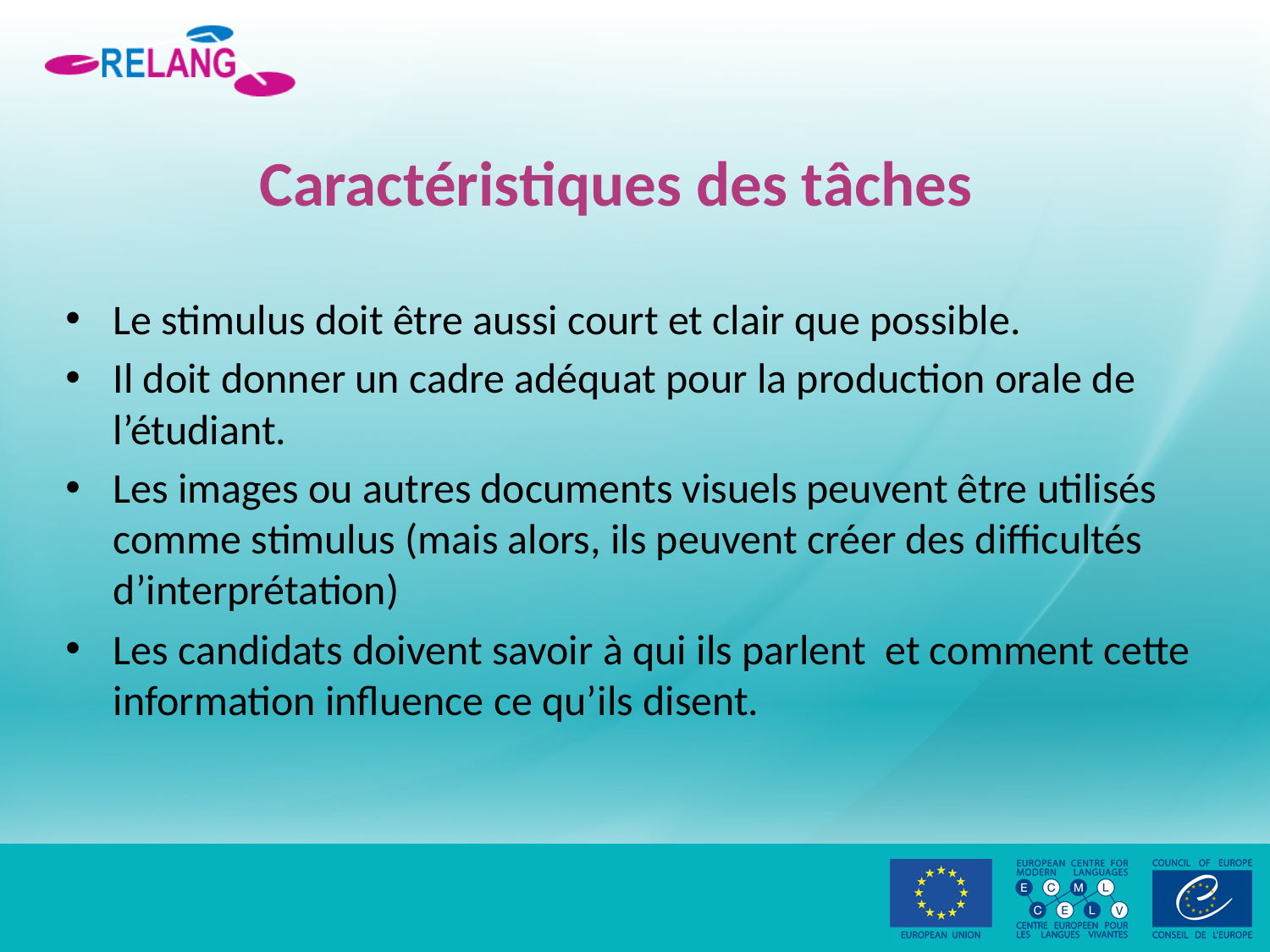

# Caractéristiques des tâches
Le stimulus doit être aussi court et clair que possible.
Il doit donner un cadre adéquat pour la production orale de l’étudiant.
Les images ou autres documents visuels peuvent être utilisés comme stimulus (mais alors, ils peuvent créer des difficultés d’interprétation)
Les candidats doivent savoir à qui ils parlent  et comment cette information influence ce qu’ils disent.